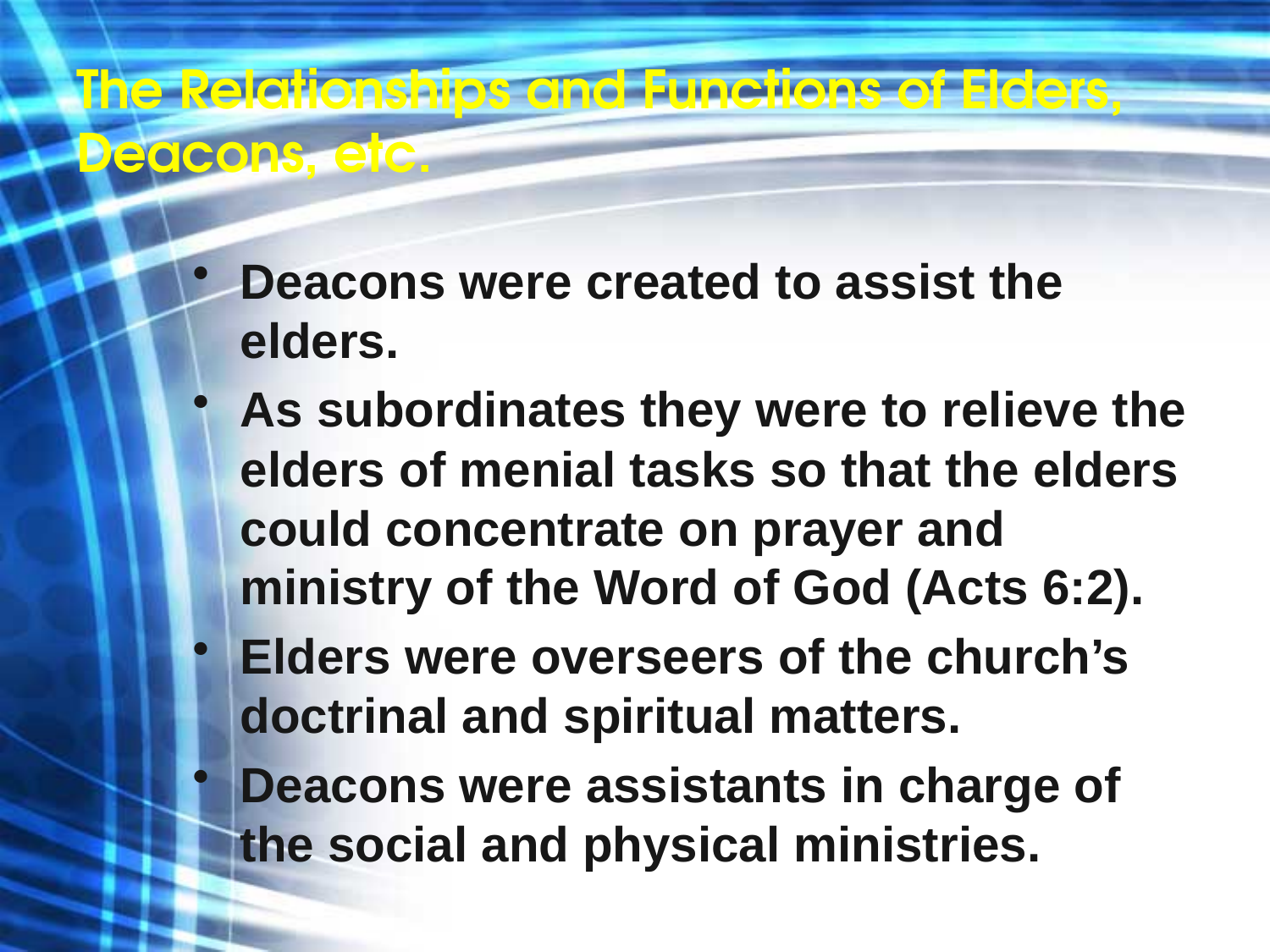

# The Relationships and Functions of Elders, Deacons, etc.
Deacons were created to assist the elders.
As subordinates they were to relieve the elders of menial tasks so that the elders could concentrate on prayer and ministry of the Word of God (Acts 6:2).
Elders were overseers of the church’s doctrinal and spiritual matters.
Deacons were assistants in charge of the social and physical ministries.